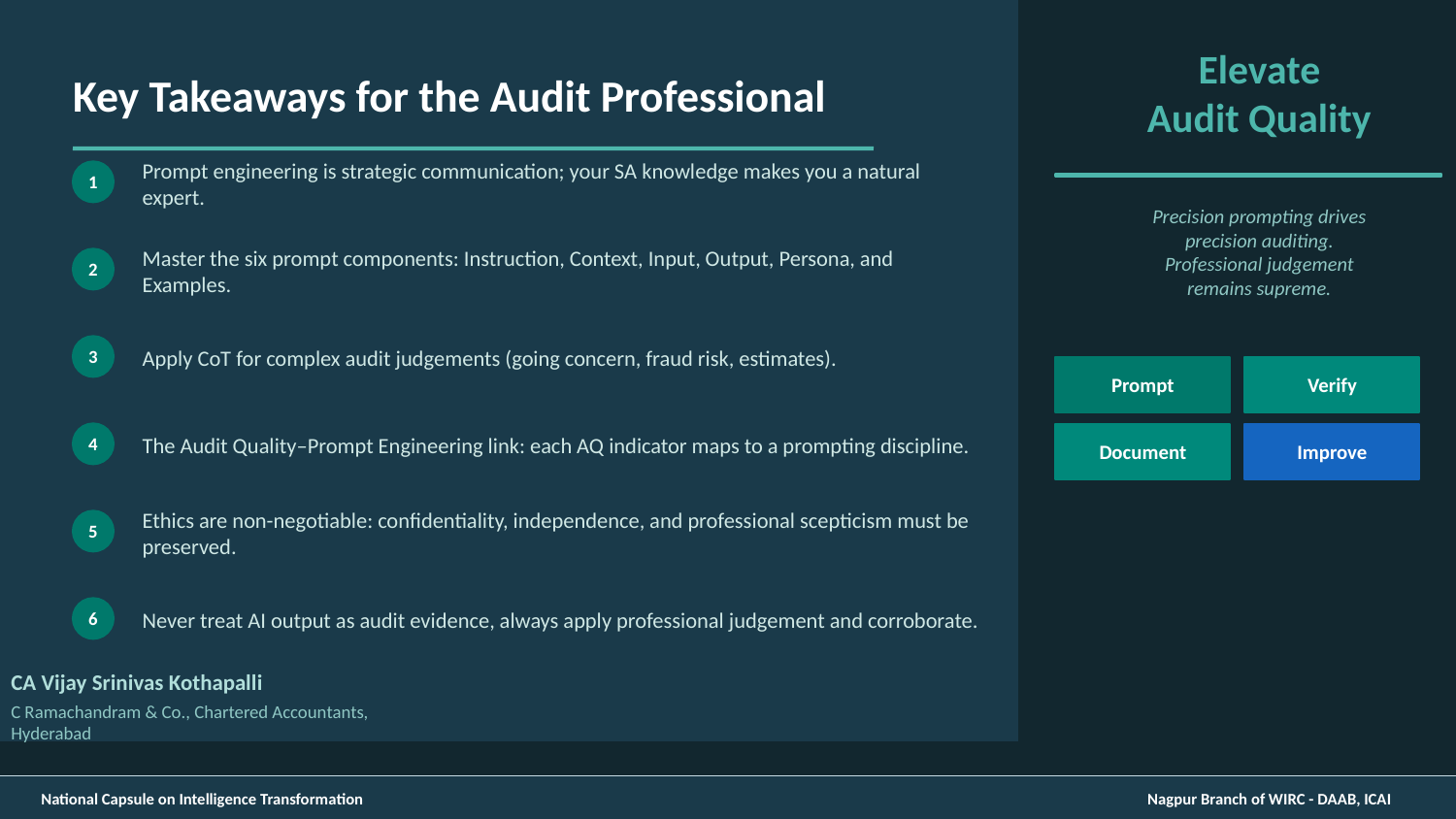

Elevate
Audit Quality
Key Takeaways for the Audit Professional

Prompt engineering is strategic communication; your SA knowledge makes you a natural expert.

1

Precision prompting drives
precision auditing.
Professional judgement
remains supreme.
Master the six prompt components: Instruction, Context, Input, Output, Persona, and Examples.

2
Apply CoT for complex audit judgements (going concern, fraud risk, estimates).

3

Prompt

Verify
The Audit Quality–Prompt Engineering link: each AQ indicator maps to a prompting discipline.

4

Document

Improve
Ethics are non-negotiable: confidentiality, independence, and professional scepticism must be preserved.

5
Never treat AI output as audit evidence, always apply professional judgement and corroborate.

6
CA Vijay Srinivas Kothapalli
C Ramachandram & Co., Chartered Accountants,
Hyderabad

National Capsule on Intelligence Transformation					                        Nagpur Branch of WIRC - DAAB, ICAI